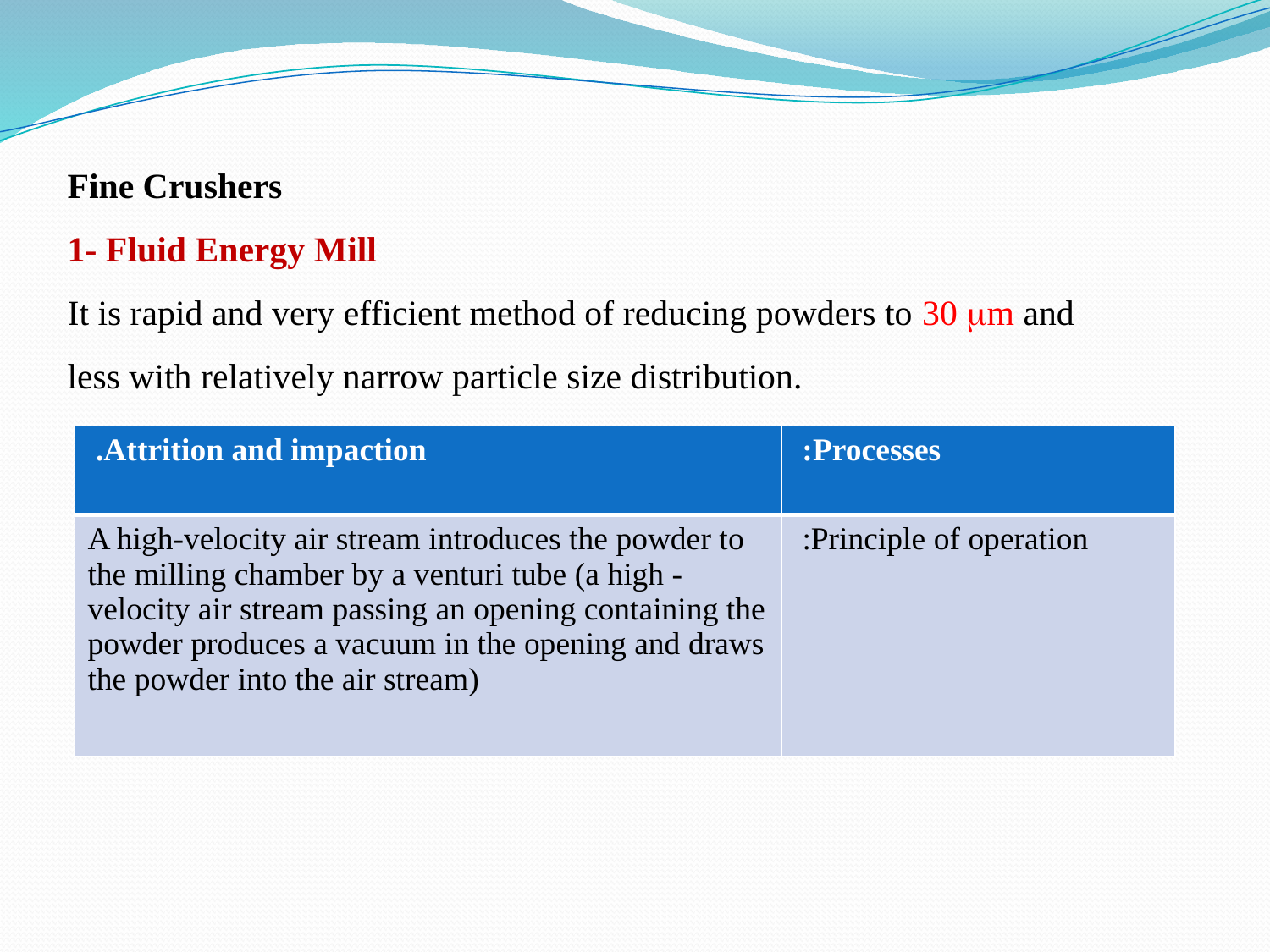

Fine Crushers
1- Fluid Energy Mill
It is rapid and very efficient method of reducing powders to 30 μm and less with relatively narrow particle size distribution.
| Attrition and impaction. | Processes: |
| --- | --- |
| A high-velocity air stream introduces the powder to the milling chamber by a venturi tube (a high - velocity air stream passing an opening containing the powder produces a vacuum in the opening and draws the powder into the air stream) | Principle of operation: |